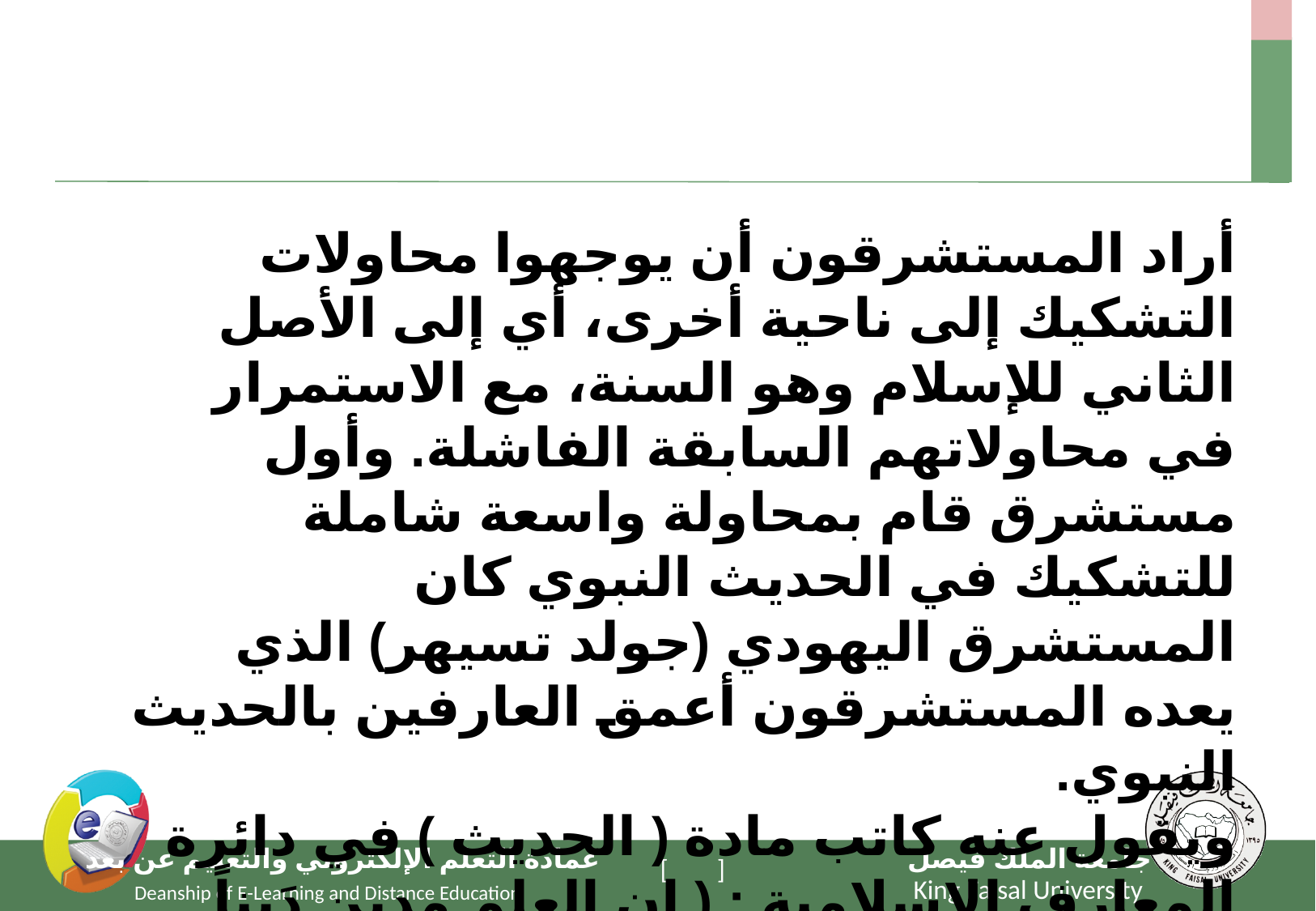

#
أراد المستشرقون أن يوجهوا محاولات التشكيك إلى ناحية أخرى، أي إلى الأصل الثاني للإسلام وهو السنة، مع الاستمرار في محاولاتهم السابقة الفاشلة. وأول مستشرق قام بمحاولة واسعة شاملة للتشكيك في الحديث النبوي كان المستشرق اليهودي (جولد تسيهر) الذي يعده المستشرقون أعمق العارفين بالحديث النبوي.
ويقول عنه كاتب مادة ( الحديث ) في دائرة المعارف الإسلامية : ( إن العلم مدين دَيناً كبيراً لما كتبه ( جولد تسيهر ) في موضوع الحديث ، وقد كان تأثير ( جولد تسيهر ) على مسار الدراسات الإسلامية الاستشراقية أعظم مما كان لأي معاصريه من المستشرقين،